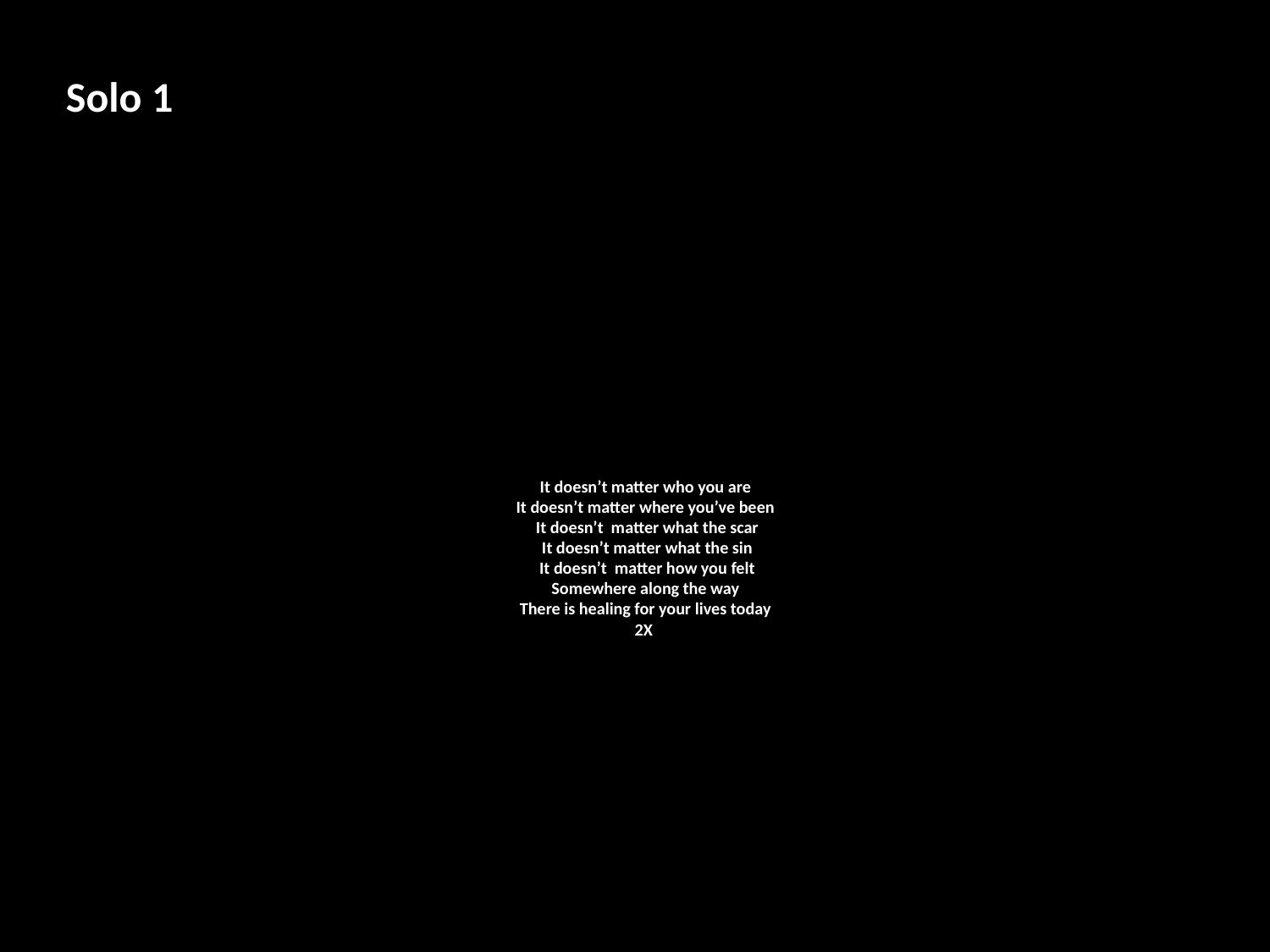

Solo 1
# It doesn’t matter who you are It doesn’t matter where you’ve been It doesn’t  matter what the scar It doesn’t matter what the sin It doesn’t  matter how you felt Somewhere along the way There is healing for your lives today 2X